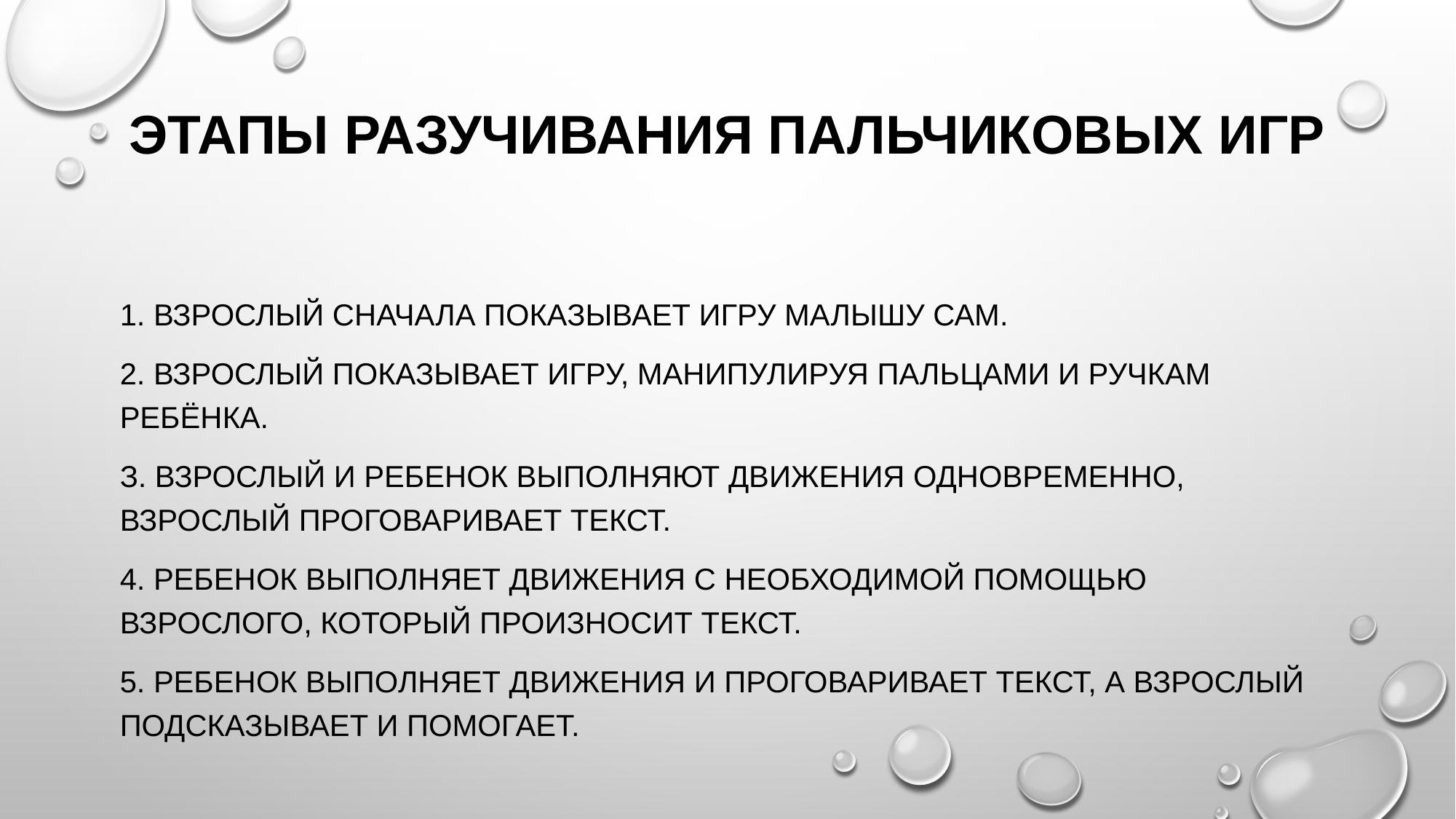

# Этапы разучивания пальчиковых игр
1. Взрослый сначала показывает игру малышу сам.
2. Взрослый показывает игру, манипулируя пальцами и ручкам ребёнка.
З. Взрослый и ребенок выполняют движения одновременно, взрослый проговаривает текст.
4. Ребенок выполняет движения с необходимой помощью взрослого, который произносит текст.
5. Ребенок выполняет движения и проговаривает текст, а взрослый подсказывает и помогает.